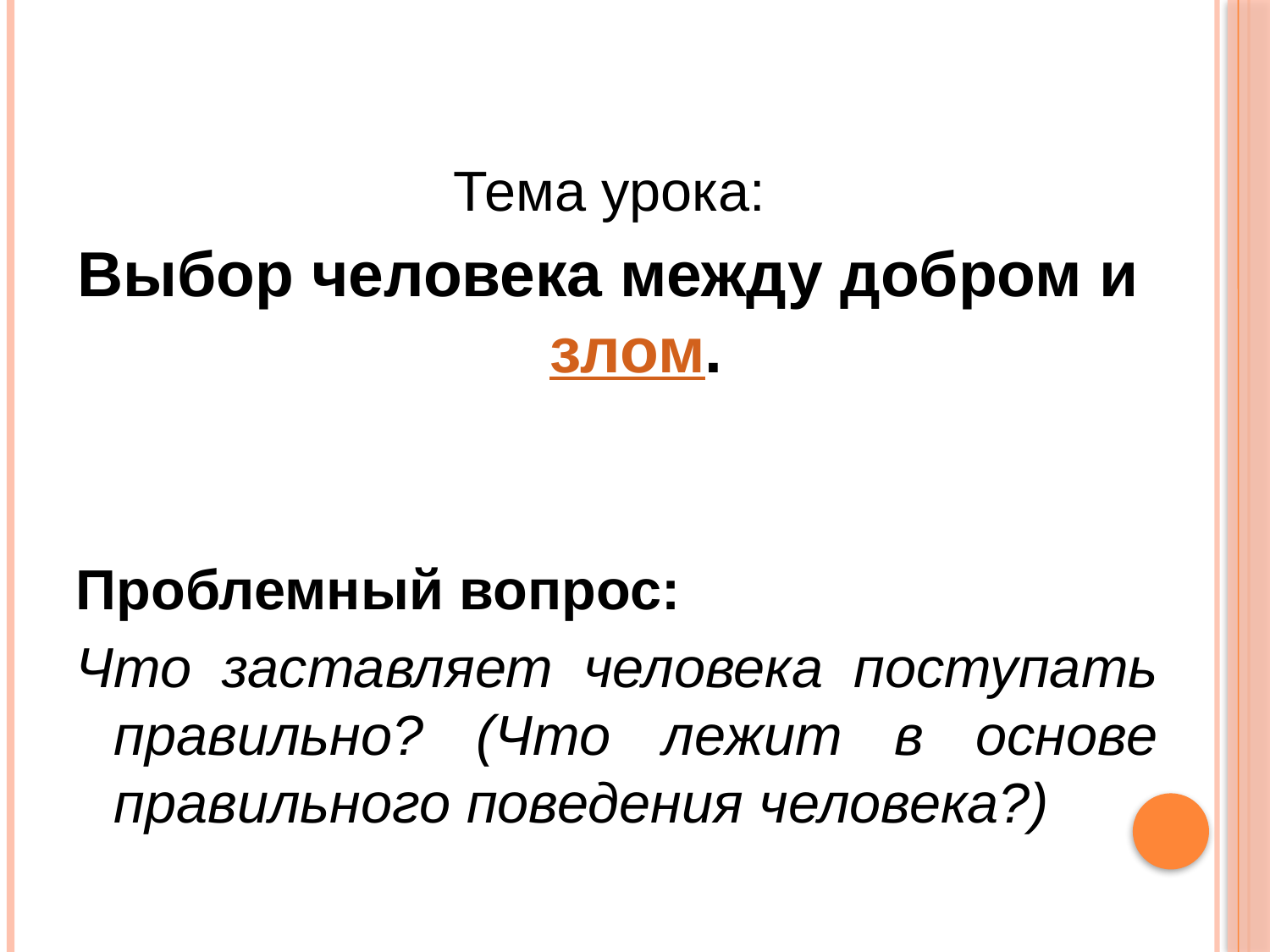

#
Тема урока:
Выбор человека между добром и злом.

Проблемный вопрос:
Что заставляет человека поступать правильно? (Что лежит в основе правильного поведения человека?)